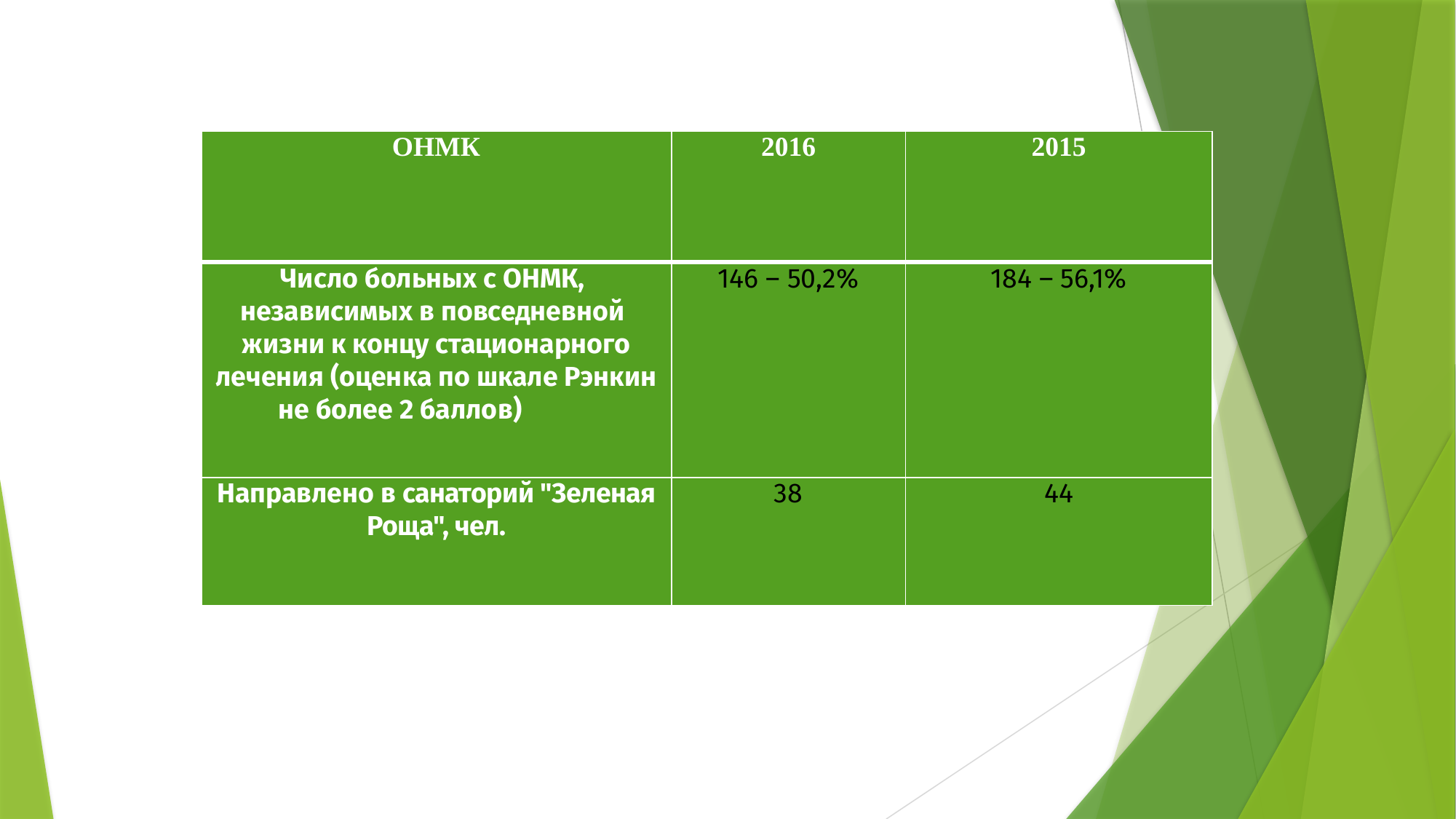

| ОНМК | 2016 | 2015 |
| --- | --- | --- |
| Число больных с ОНМК, независимых в повседневной жизни к концу стационарного лечения (оценка по шкале Рэнкин не более 2 баллов) | 146 – 50,2% | 184 – 56,1% |
| Направлено в санаторий "Зеленая Роща", чел. | 38 | 44 |